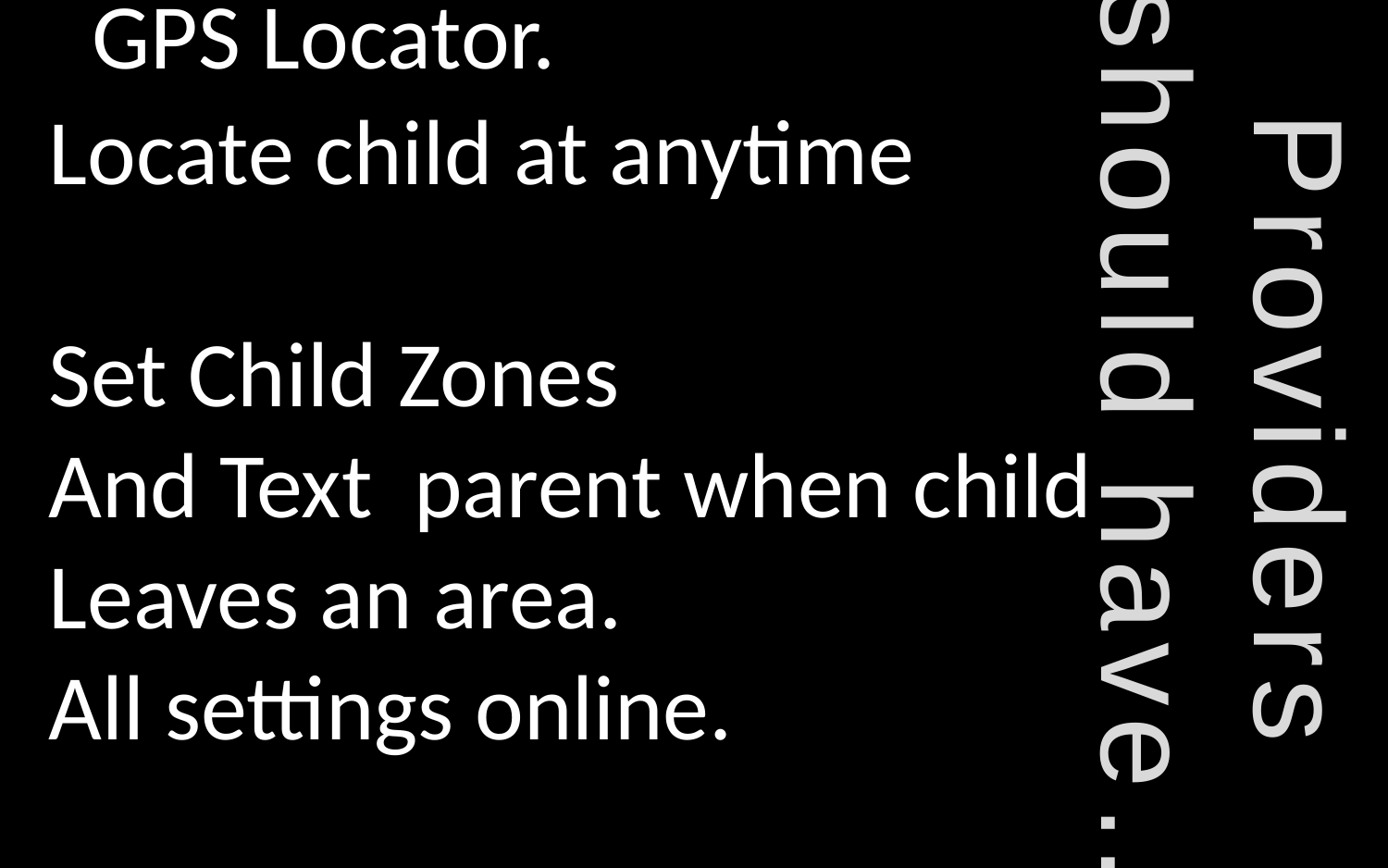

GPS Locator.
Locate child at anytime

Set Child Zones
And Text  parent when child
Leaves an area.
All settings online.
# Providers should have…